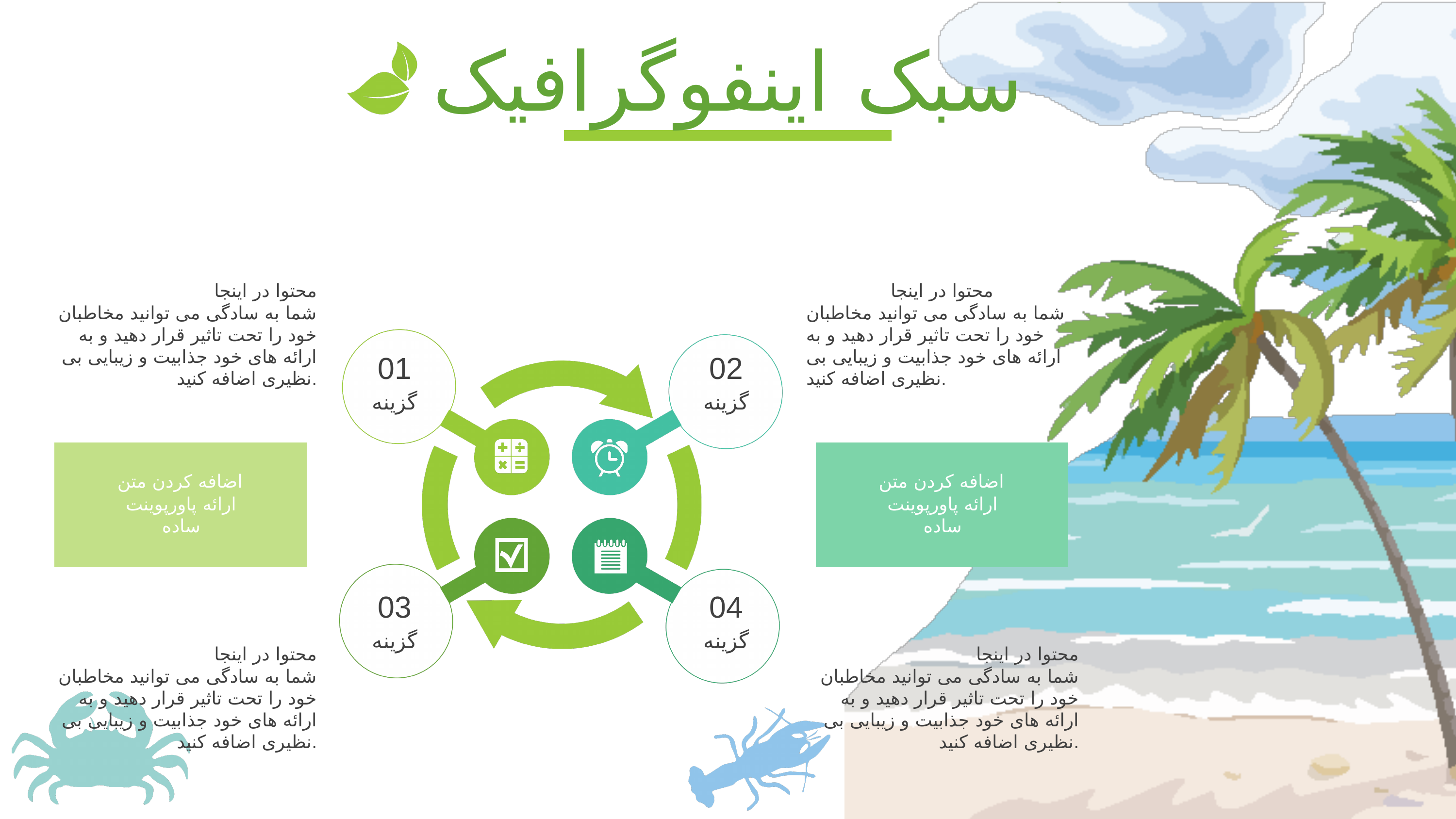

سبک اینفوگرافیک

محتوا در اینجا
محتوا در اینجا
شما به سادگی می توانید مخاطبان خود را تحت تاثیر قرار دهید و به ارائه های خود جذابیت و زیبایی بی نظیری اضافه کنید.
شما به سادگی می توانید مخاطبان خود را تحت تاثیر قرار دهید و به ارائه های خود جذابیت و زیبایی بی نظیری اضافه کنید.

01
02

گزینه
گزینه

اضافه کردن متن
اضافه کردن متن
ارائه پاورپوینت ساده
ارائه پاورپوینت ساده

03
04
گزینه
گزینه
محتوا در اینجا
محتوا در اینجا
شما به سادگی می توانید مخاطبان خود را تحت تاثیر قرار دهید و به ارائه های خود جذابیت و زیبایی بی نظیری اضافه کنید.
شما به سادگی می توانید مخاطبان خود را تحت تاثیر قرار دهید و به ارائه های خود جذابیت و زیبایی بی نظیری اضافه کنید.